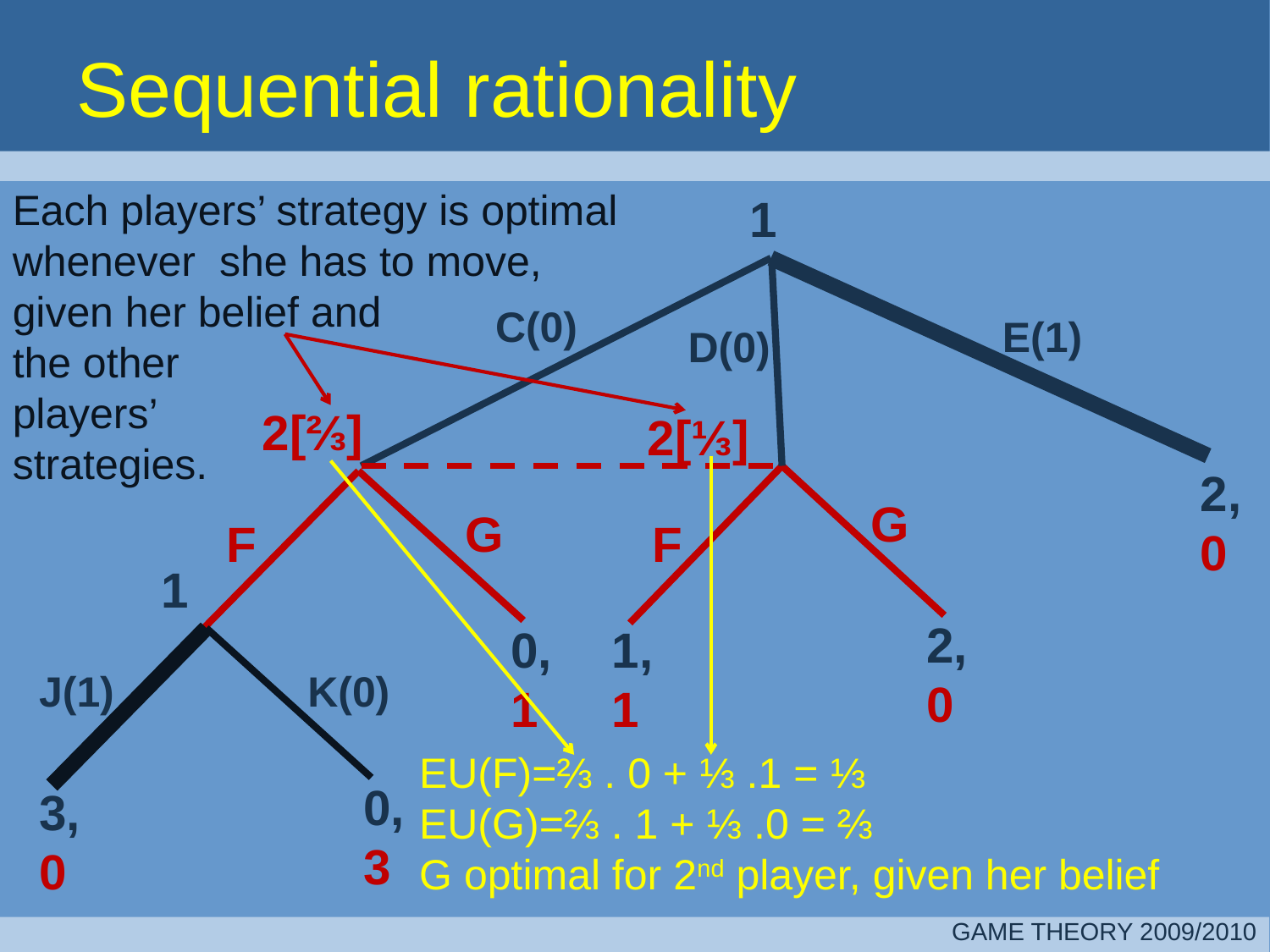

# Sequential rationality
Each players’ strategy is optimal whenever  she has to move, given her belief and
the other
players’
strategies.
1
C(0)
E(1)
D(0)
2[⅔]
2[⅓]
2,
0
G
G
F
F
1
2,
0
0,
1
1,
1
J(1)
K(0)
EU(F)=⅔ . 0 + ⅓ .1 = ⅓
EU(G)=⅔ . 1 + ⅓ .0 = ⅔
G optimal for 2nd player, given her belief
0,
3
3,
0
GAME THEORY 2009/2010